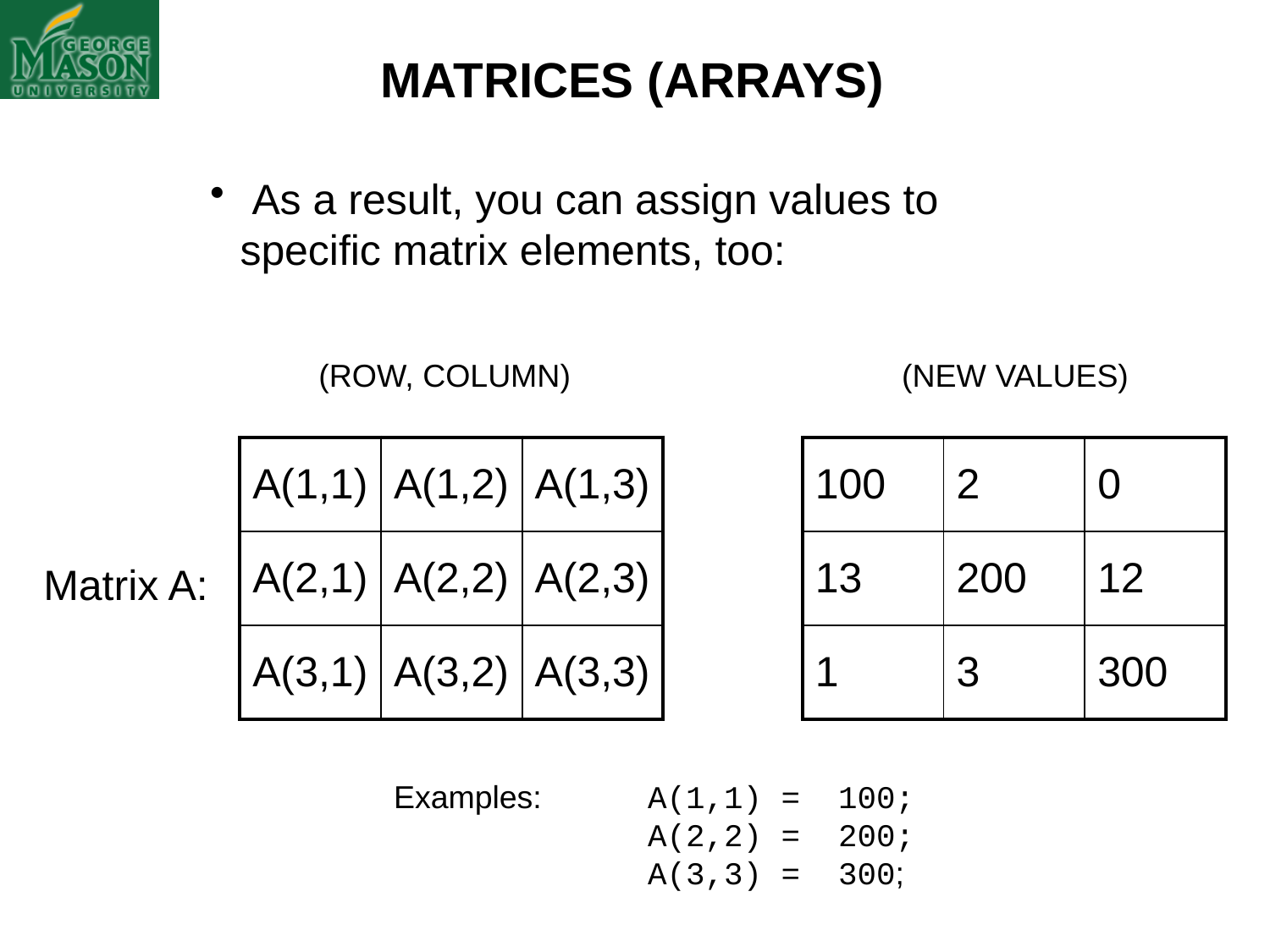

MATRICES (ARRAYS)
 As a result, you can assign values to specific matrix elements, too:

(ROW, COLUMN)
(NEW VALUES)
| A(1,1) | A(1,2) | A(1,3) |
| --- | --- | --- |
| A(2,1) | A(2,2) | A(2,3) |
| A(3,1) | A(3,2) | A(3,3) |
| 100 | 2 | 0 |
| --- | --- | --- |
| 13 | 200 | 12 |
| 1 | 3 | 300 |
Matrix A:
Examples:	A(1,1) =  100;
		A(2,2) =  200;
		A(3,3) =  300;